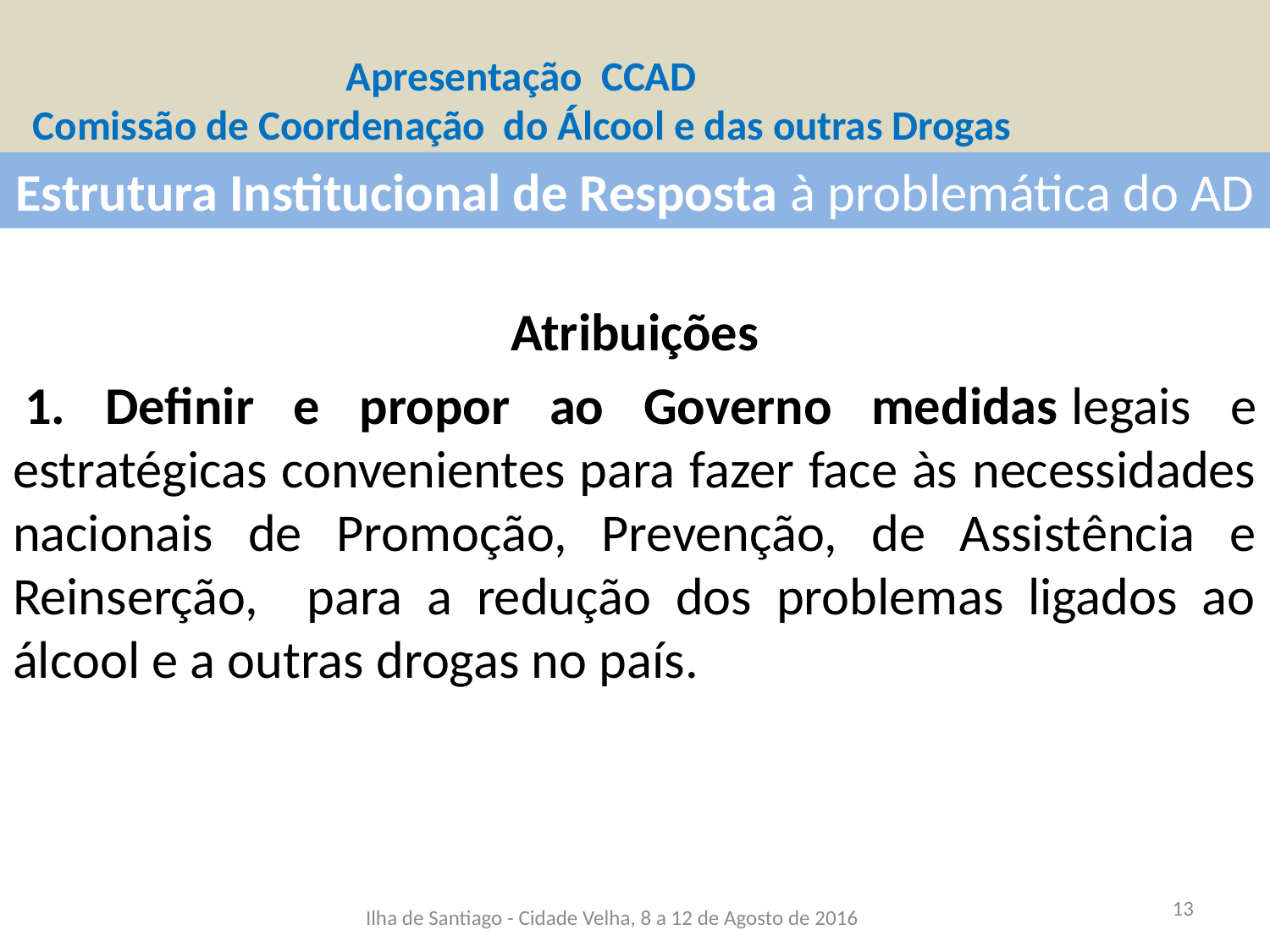

# Apresentação  CCAD Comissão de Coordenação  do Álcool e das outras Drogas
Estrutura Institucional de Resposta à problemática do AD

Atribuições
 1. Definir e propor ao Governo medidas legais e estratégicas convenientes para fazer face às necessidades nacionais de Promoção, Prevenção, de Assistência e Reinserção,  para a redução dos problemas ligados ao álcool e a outras drogas no país.

Ilha de Santiago - Cidade Velha, 8 a 12 de Agosto de 2016
13